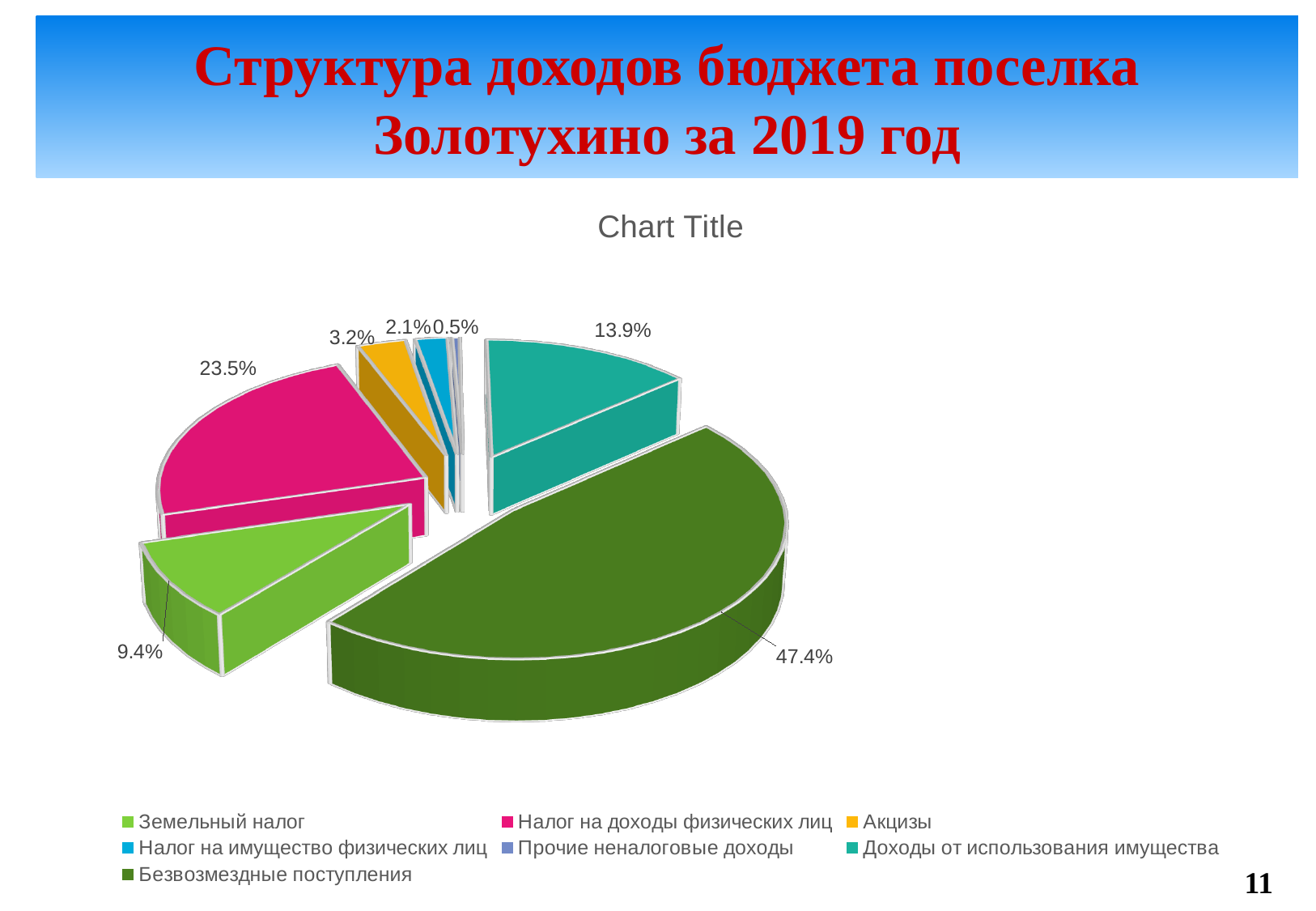

# Структура доходов бюджета поселка Золотухино за 2019 год

[unsupported chart]

11